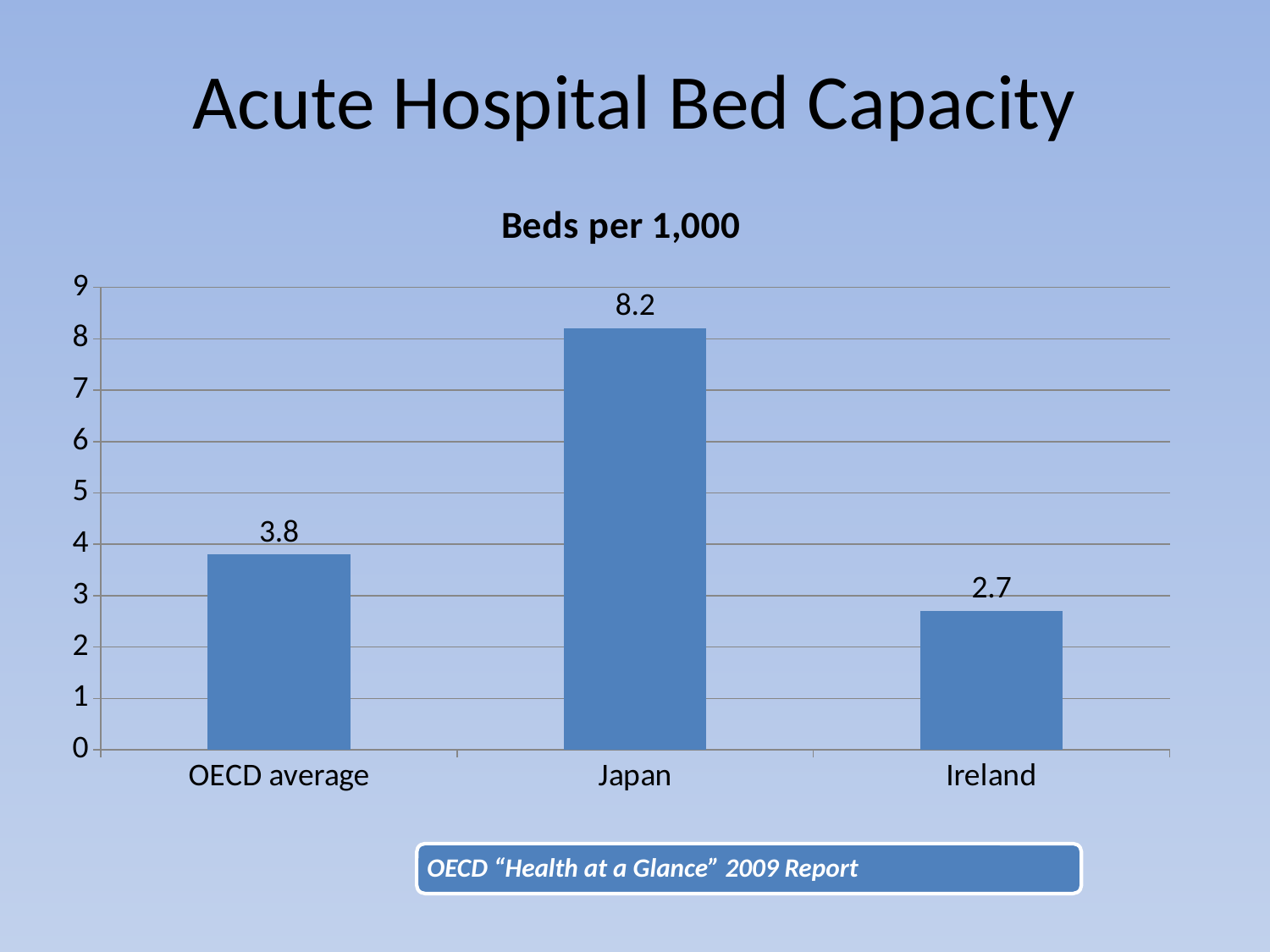

# Acute Hospital Bed Capacity

### Chart: Beds per 1,000

| Category | Beds per 100,000 |
|---|---|
| OECD average | 3.8 |
| Japan | 8.200000000000001 |
| Ireland | 2.7 |
OECD “Health at a Glance” 2009 Report